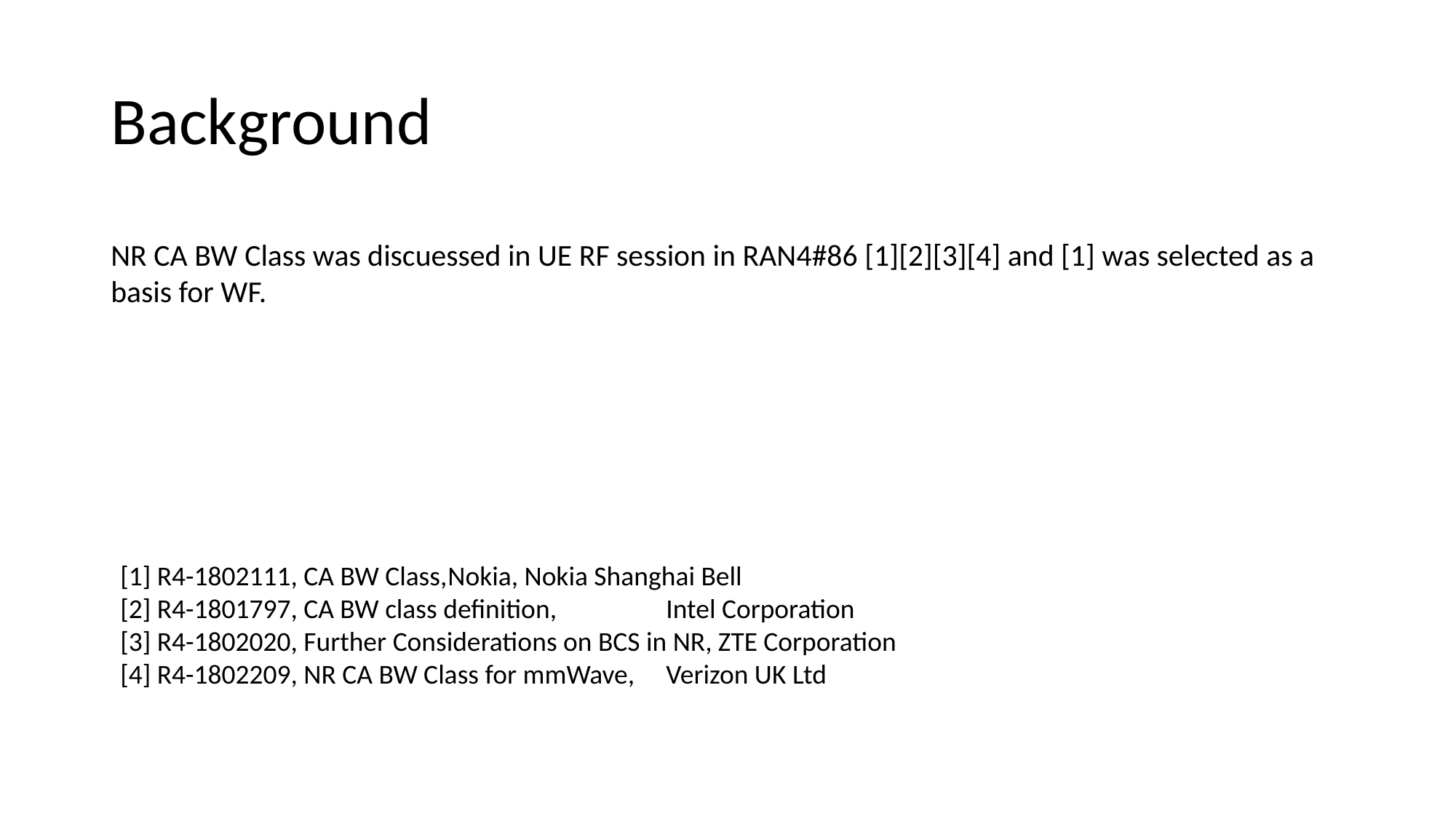

# Background
NR CA BW Class was discuessed in UE RF session in RAN4#86 [1][2][3][4] and [1] was selected as a basis for WF.
[1] R4-1802111, CA BW Class,	Nokia, Nokia Shanghai Bell
[2] R4-1801797, CA BW class definition,	Intel Corporation
[3] R4-1802020, Further Considerations on BCS in NR, ZTE Corporation
[4] R4-1802209, NR CA BW Class for mmWave,	Verizon UK Ltd